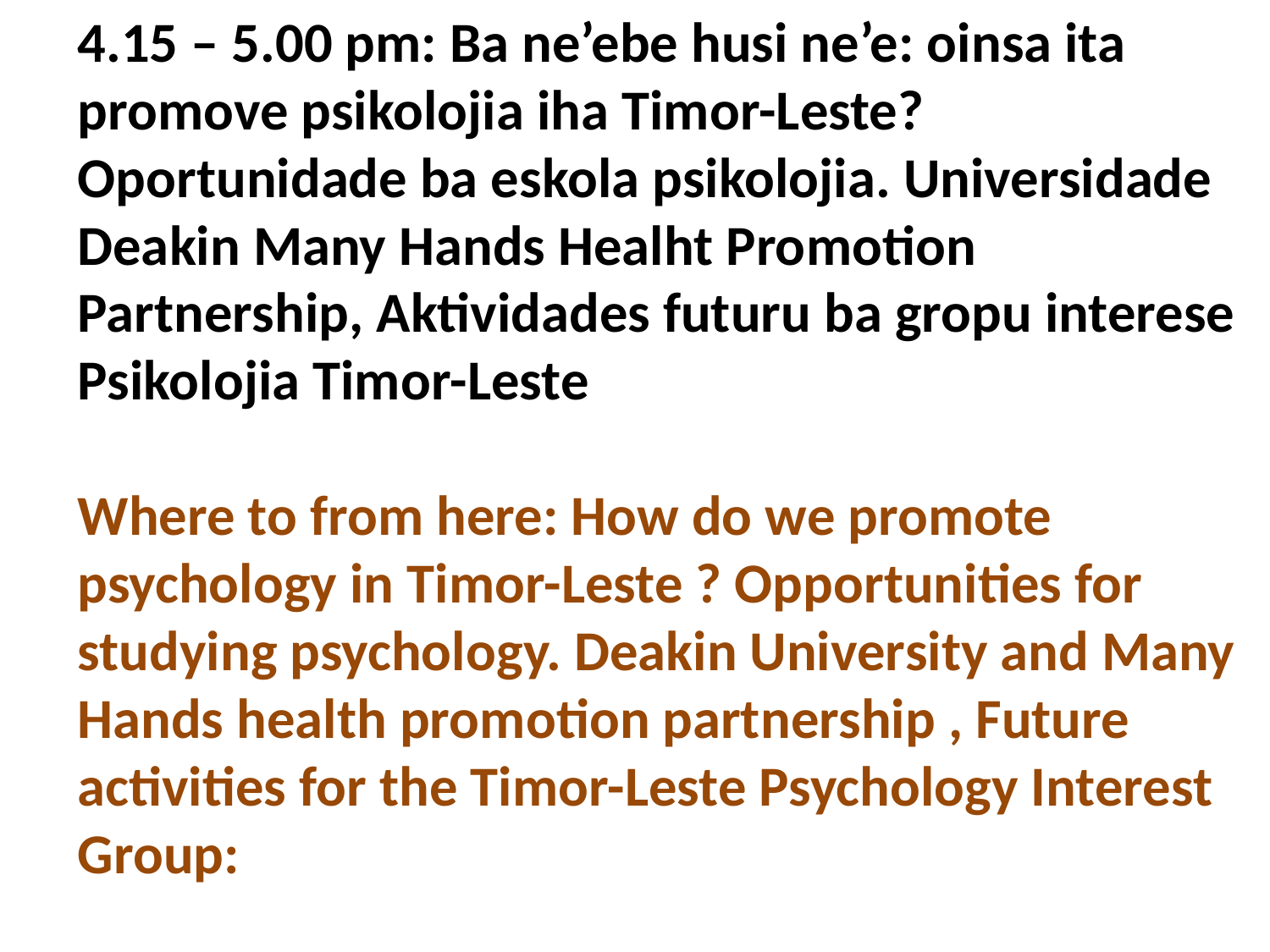

4.15 – 5.00 pm: Ba ne’ebe husi ne’e: oinsa ita promove psikolojia iha Timor-Leste? Oportunidade ba eskola psikolojia. Universidade Deakin Many Hands Healht Promotion Partnership, Aktividades futuru ba gropu interese Psikolojia Timor-Leste
Where to from here: How do we promote psychology in Timor-Leste ? Opportunities for studying psychology. Deakin University and Many Hands health promotion partnership , Future activities for the Timor-Leste Psychology Interest Group: